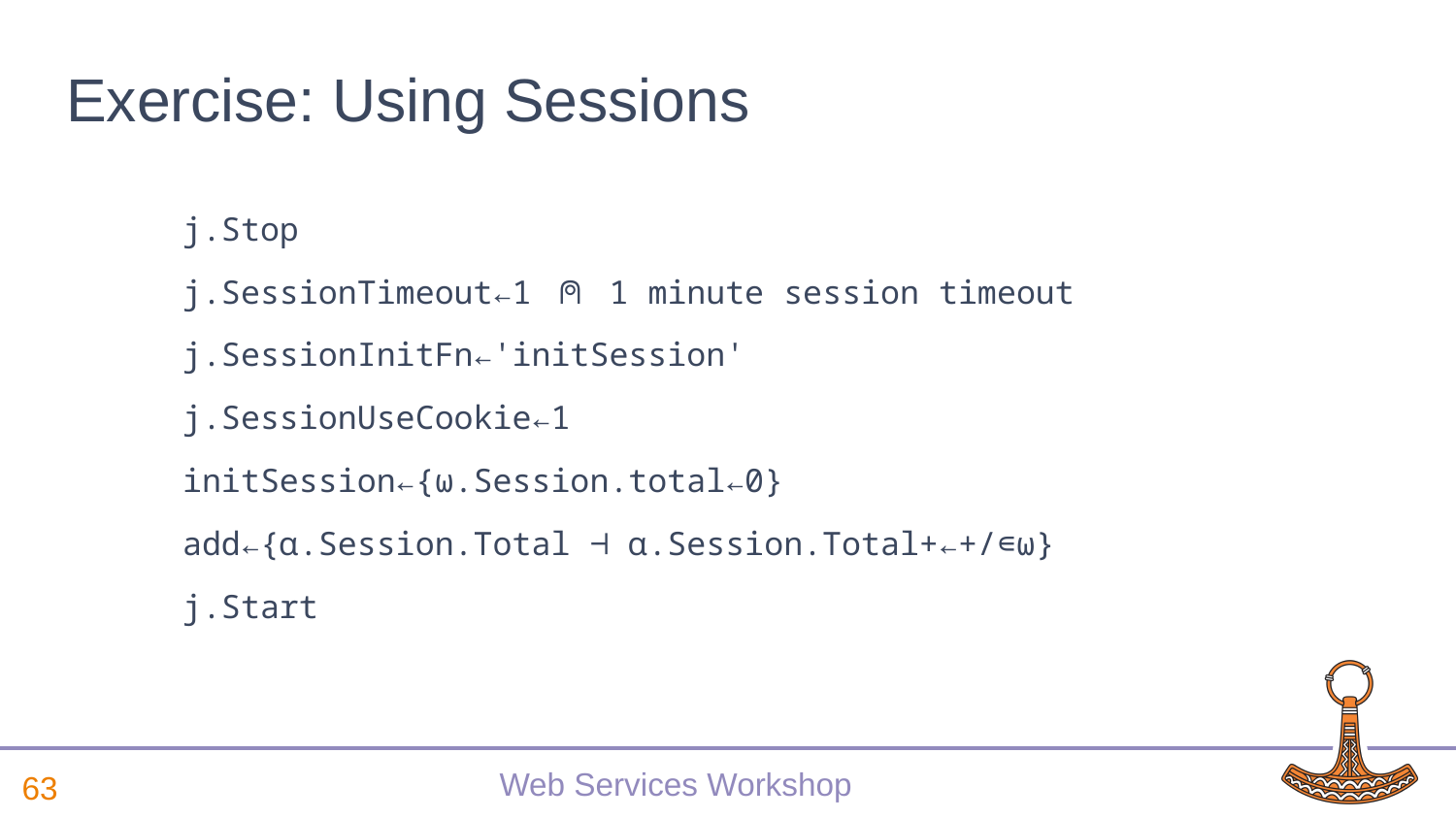

# Exercise: Using Sessions
      j.Stop
      j.SessionTimeout←1 ⍝ 1 minute session timeout
      j.SessionInitFn←'initSession'
      j.SessionUseCookie←1
      initSession←{⍵.Session.total←0}
      add←{⍺.Session.Total ⊣ ⍺.Session.Total+←+/∊⍵}
      j.Start